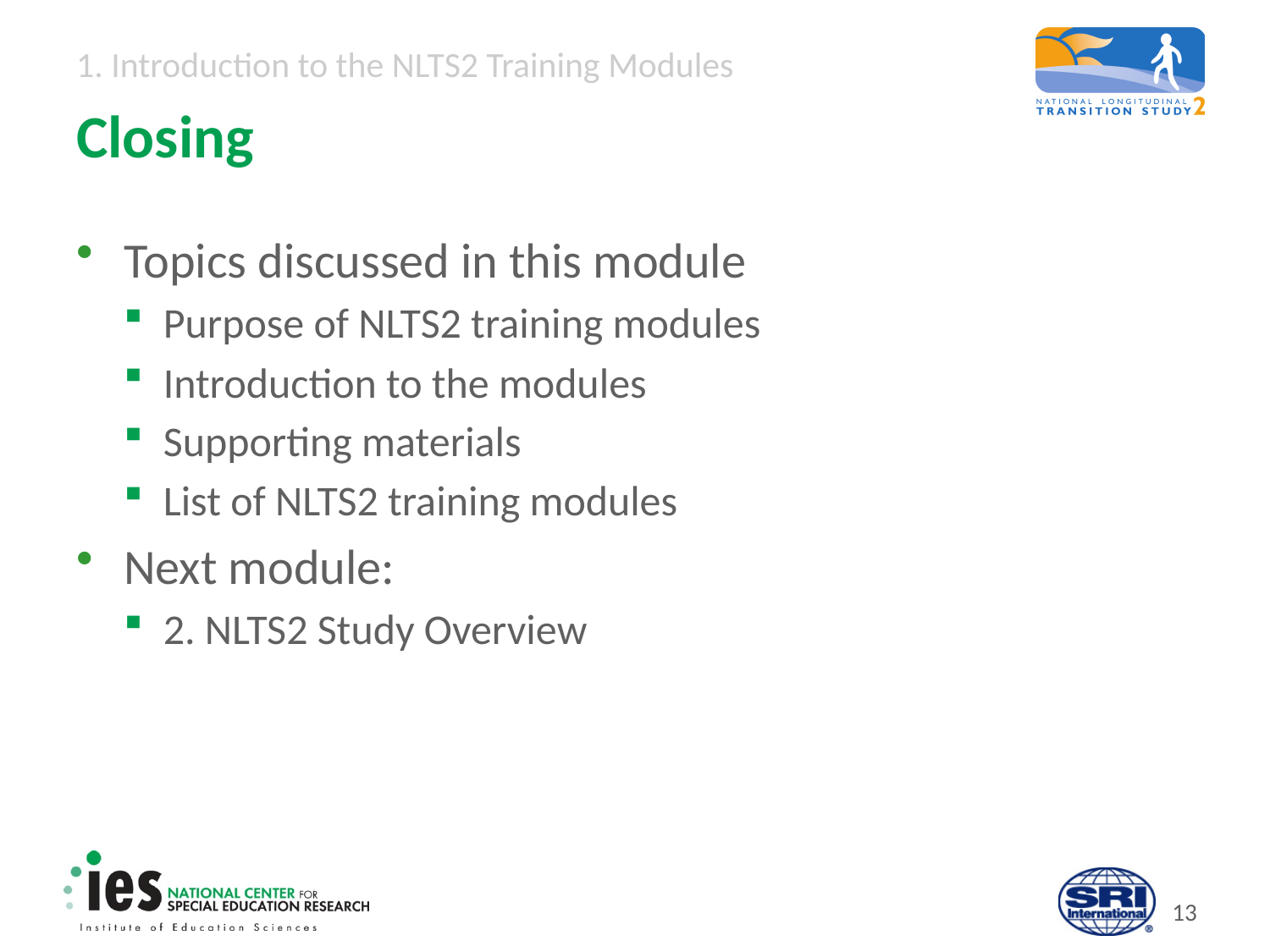

# Closing
Topics discussed in this module
Purpose of NLTS2 training modules
Introduction to the modules
Supporting materials
List of NLTS2 training modules
Next module:
2. NLTS2 Study Overview

13